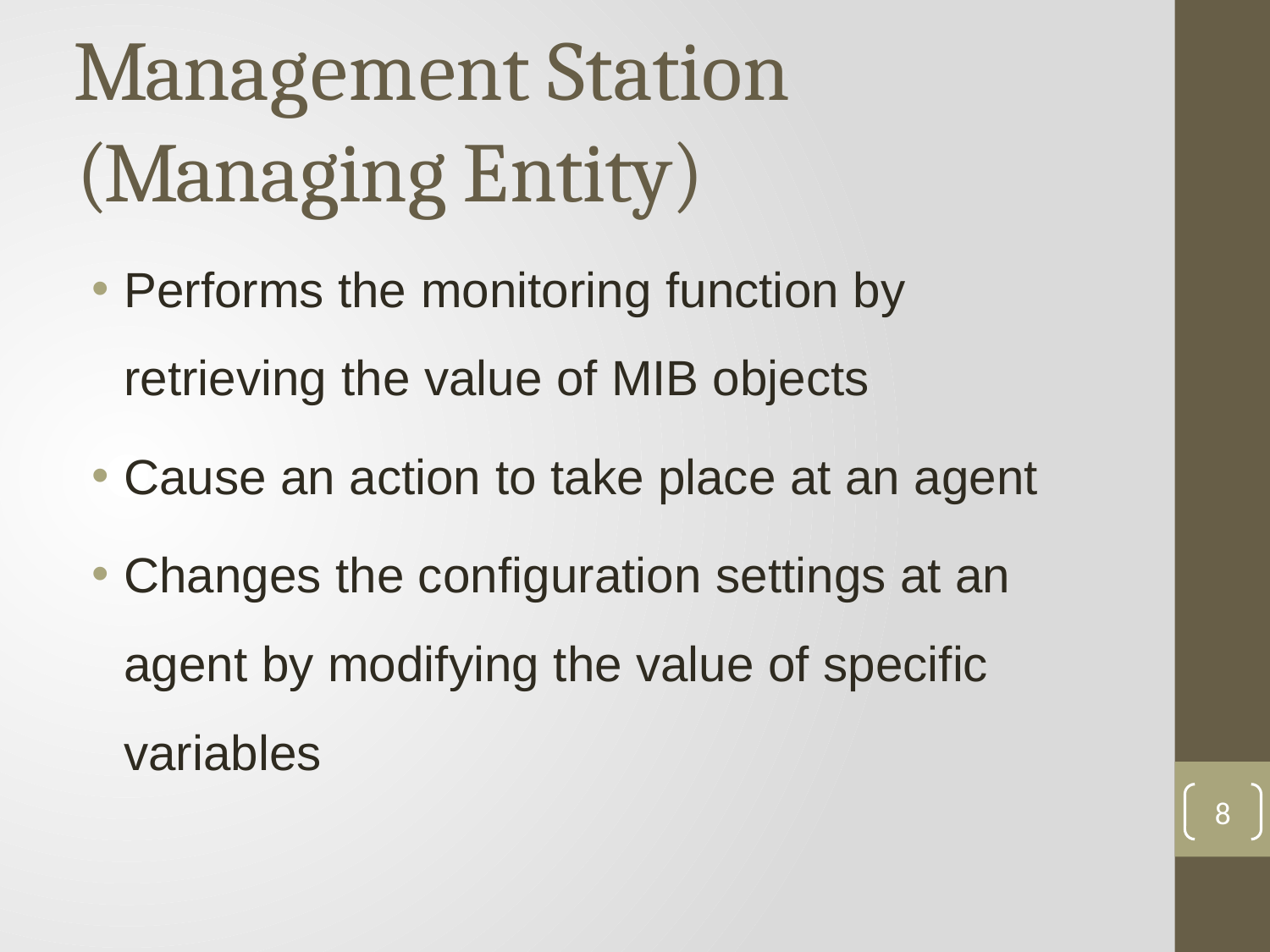

# Management Station (Managing Entity)
Performs the monitoring function by retrieving the value of MIB objects
Cause an action to take place at an agent
Changes the configuration settings at an agent by modifying the value of specific variables

8